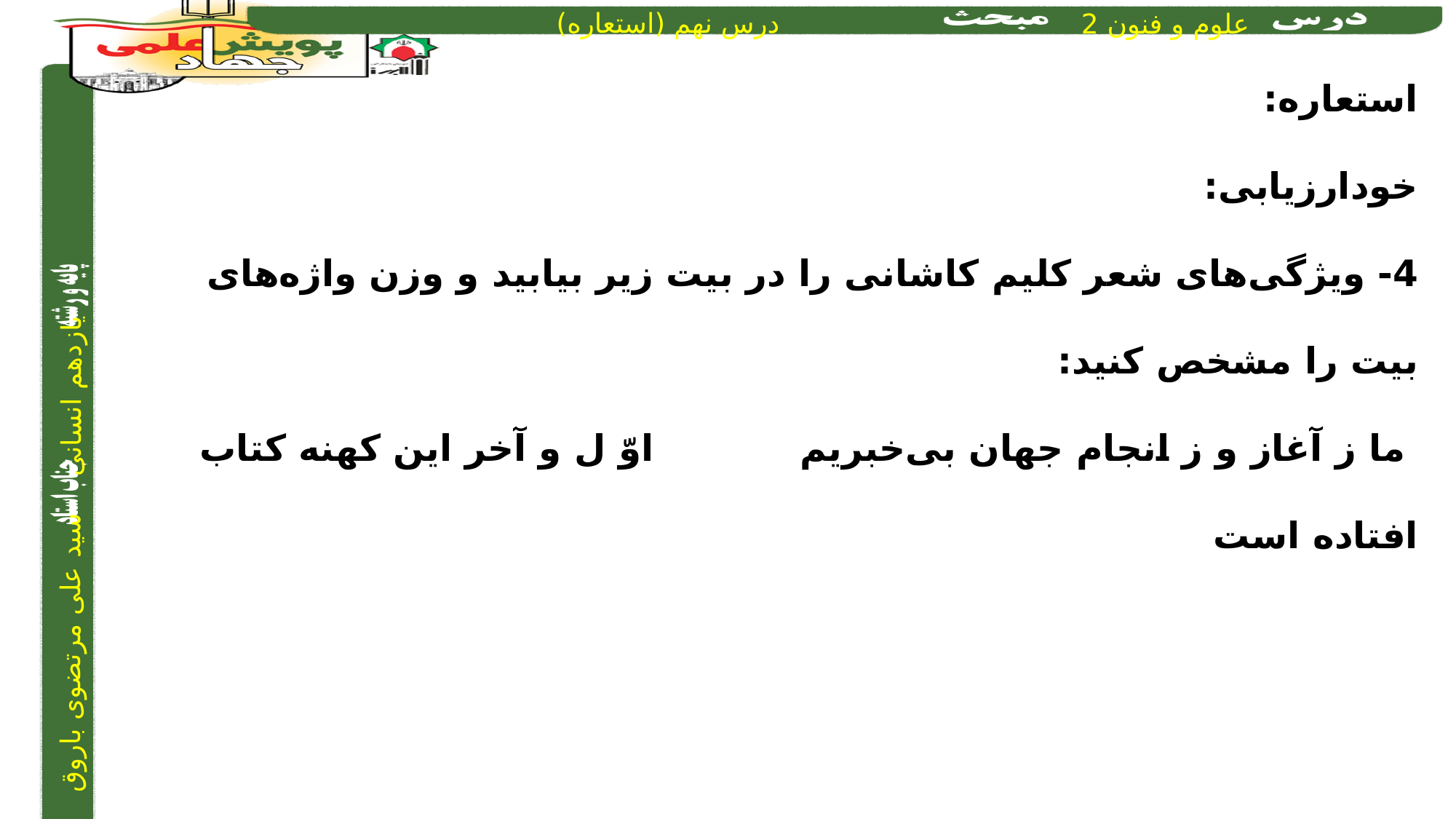

استعاره:
خودارزیابی:
4- ویژگی‌های شعر کلیم کاشانی را در بیت زیر بیابید و وزن واژه‌های بیت را مشخص کنید:
 ما ز آغاز و ز انجام جهان بی‌خبریم			اوّ ل و آخر این کهنه کتاب افتاده است